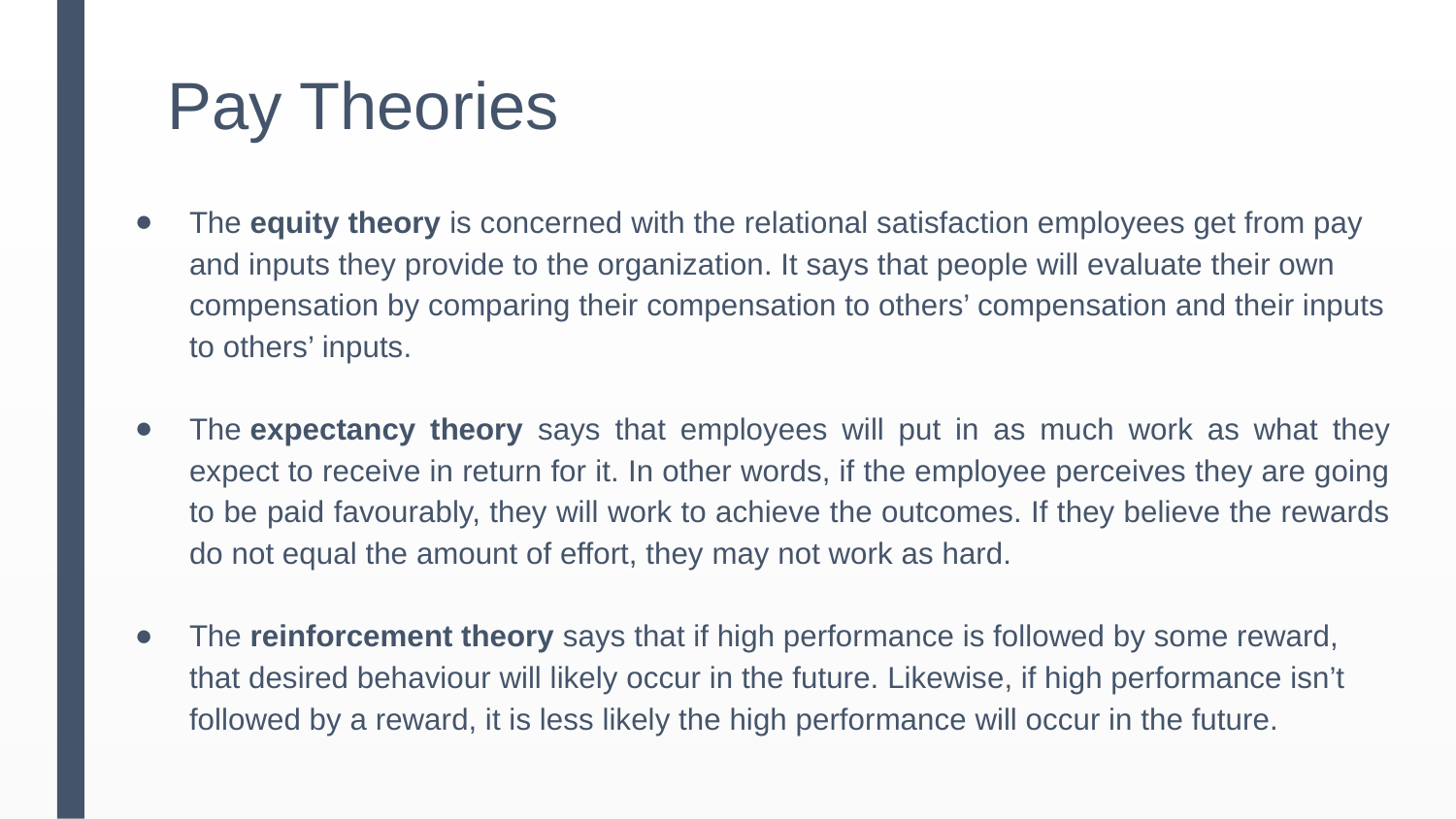

# Pay Theories
The equity theory is concerned with the relational satisfaction employees get from pay and inputs they provide to the organization. It says that people will evaluate their own compensation by comparing their compensation to others’ compensation and their inputs to others’ inputs.

The expectancy theory says that employees will put in as much work as what they expect to receive in return for it. In other words, if the employee perceives they are going to be paid favourably, they will work to achieve the outcomes. If they believe the rewards do not equal the amount of effort, they may not work as hard.

The reinforcement theory says that if high performance is followed by some reward, that desired behaviour will likely occur in the future. Likewise, if high performance isn’t followed by a reward, it is less likely the high performance will occur in the future.